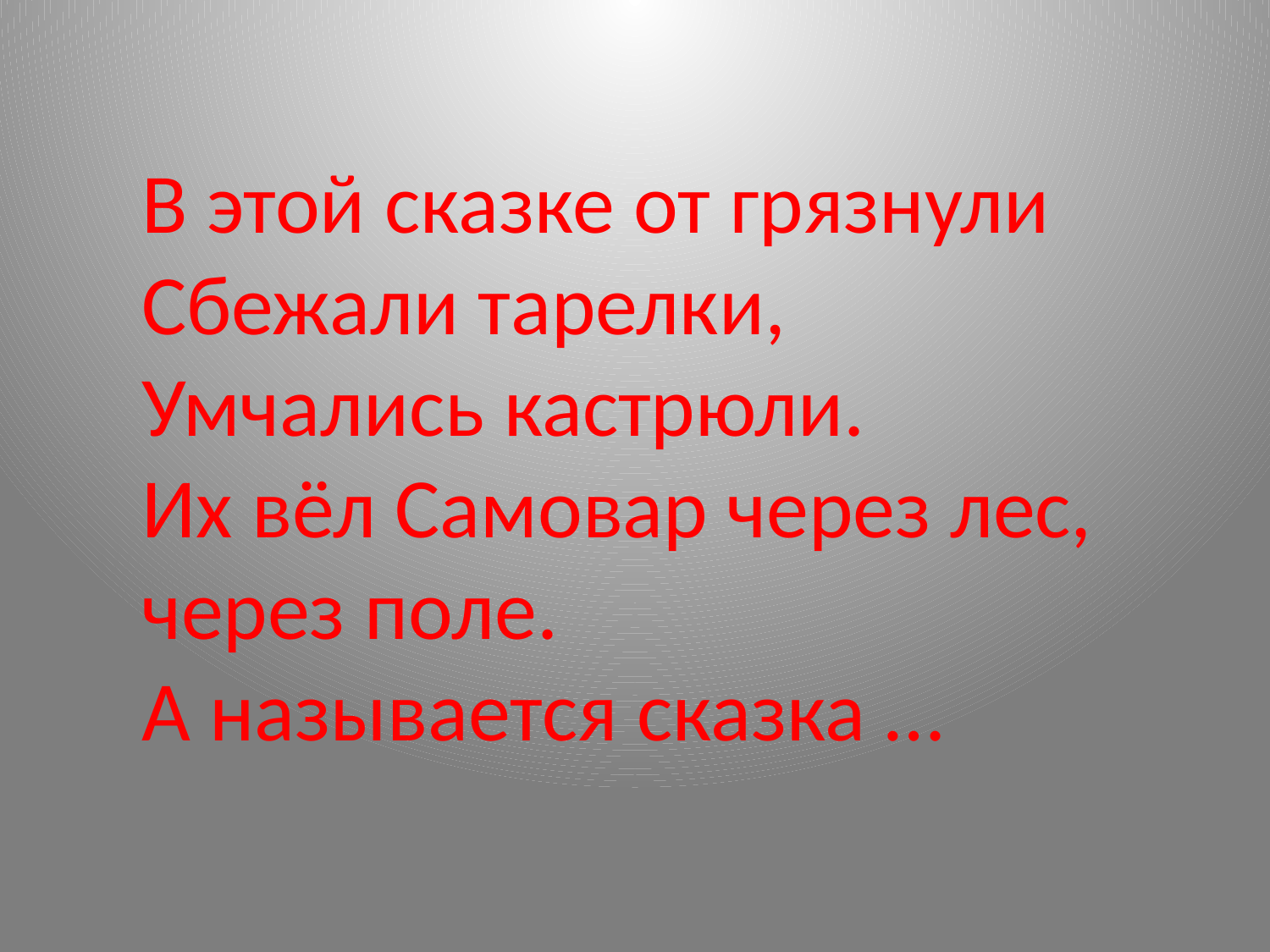

В этой сказке от грязнули
Сбежали тарелки,
Умчались кастрюли.
Их вёл Самовар через лес, через поле.
А называется сказка …